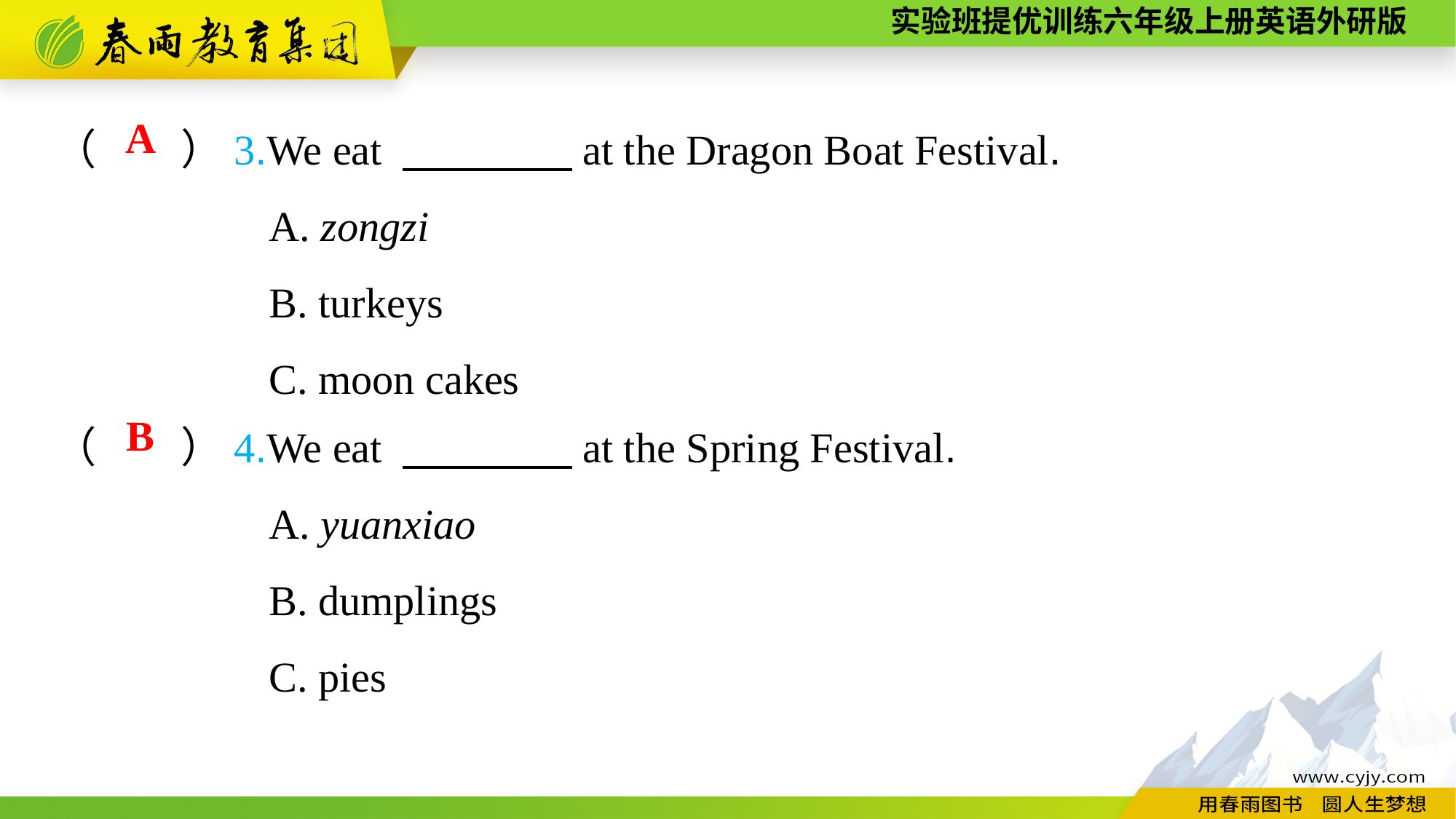

（　　）3.We eat 　　　　at the Dragon Boat Festival.
A. zongzi
B. turkeys
C. moon cakes
A
（　　）4.We eat 　　　　at the Spring Festival.
A. yuanxiao
B. dumplings
C. pies
B